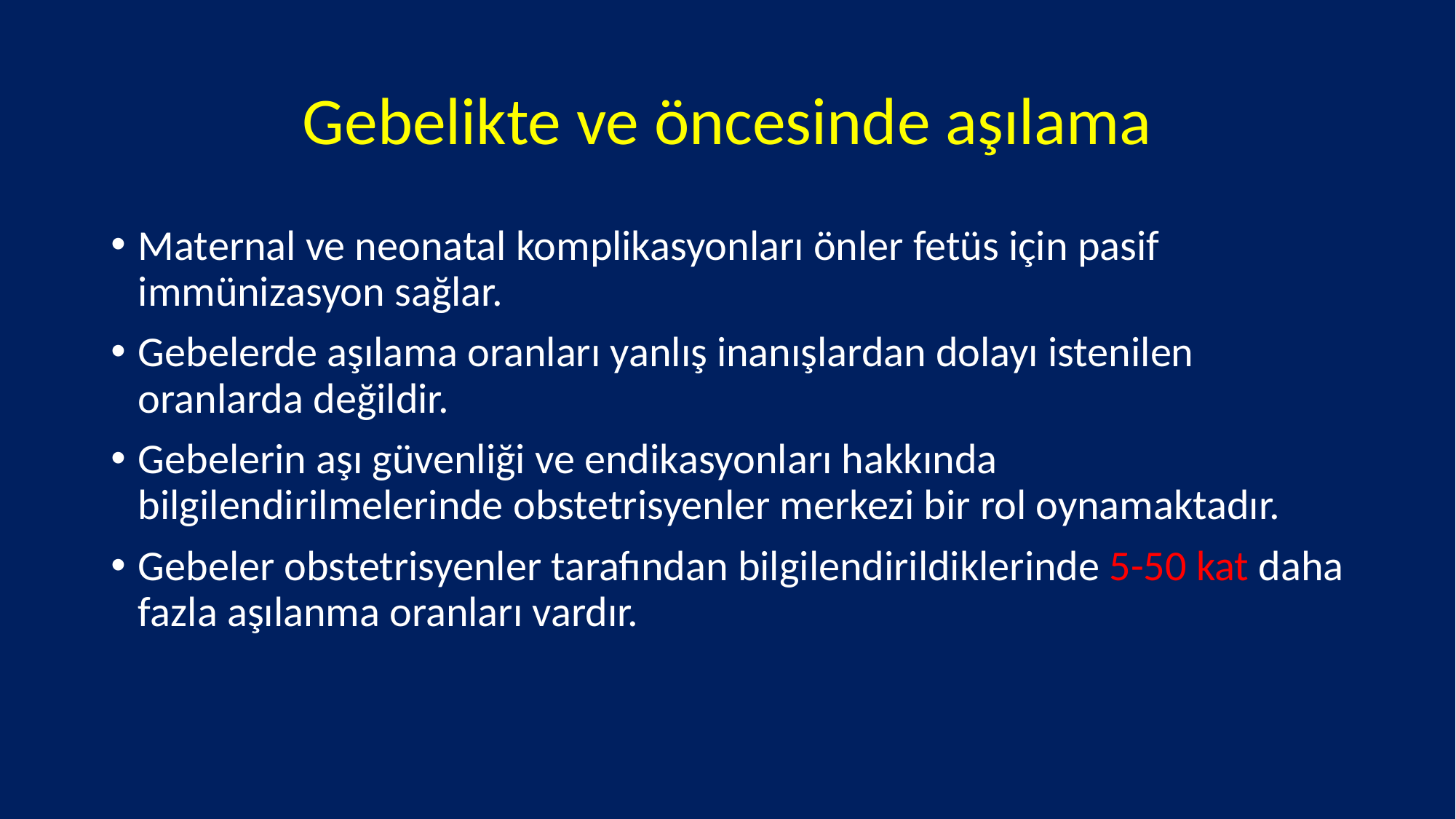

# Gebelikte ve öncesinde aşılama
Maternal ve neonatal komplikasyonları önler fetüs için pasif immünizasyon sağlar.
Gebelerde aşılama oranları yanlış inanışlardan dolayı istenilen oranlarda değildir.
Gebelerin aşı güvenliği ve endikasyonları hakkında bilgilendirilmelerinde obstetrisyenler merkezi bir rol oynamaktadır.
Gebeler obstetrisyenler tarafından bilgilendirildiklerinde 5-50 kat daha fazla aşılanma oranları vardır.